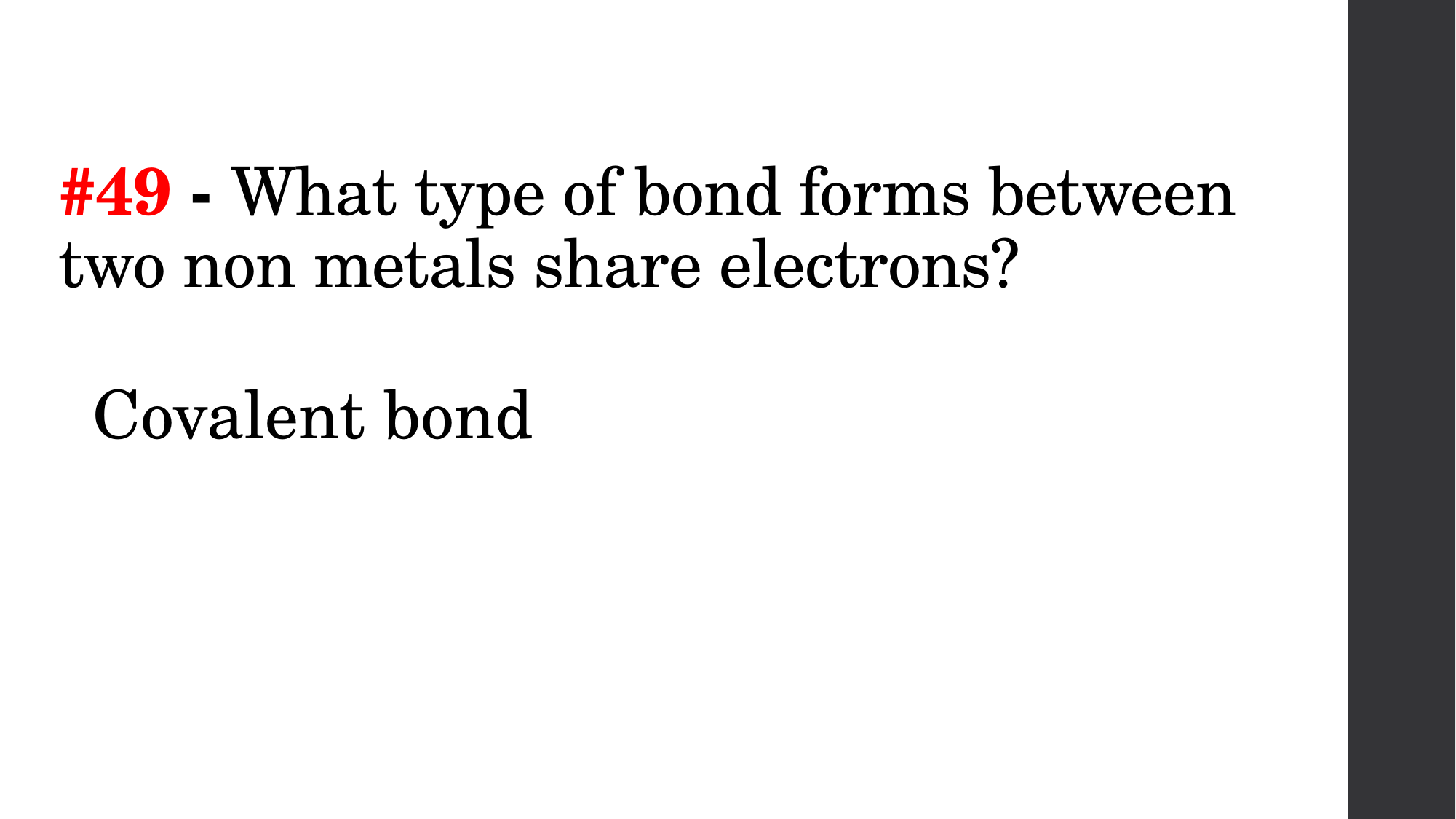

# #49 - What type of bond forms between two non metals share electrons?
Covalent bond